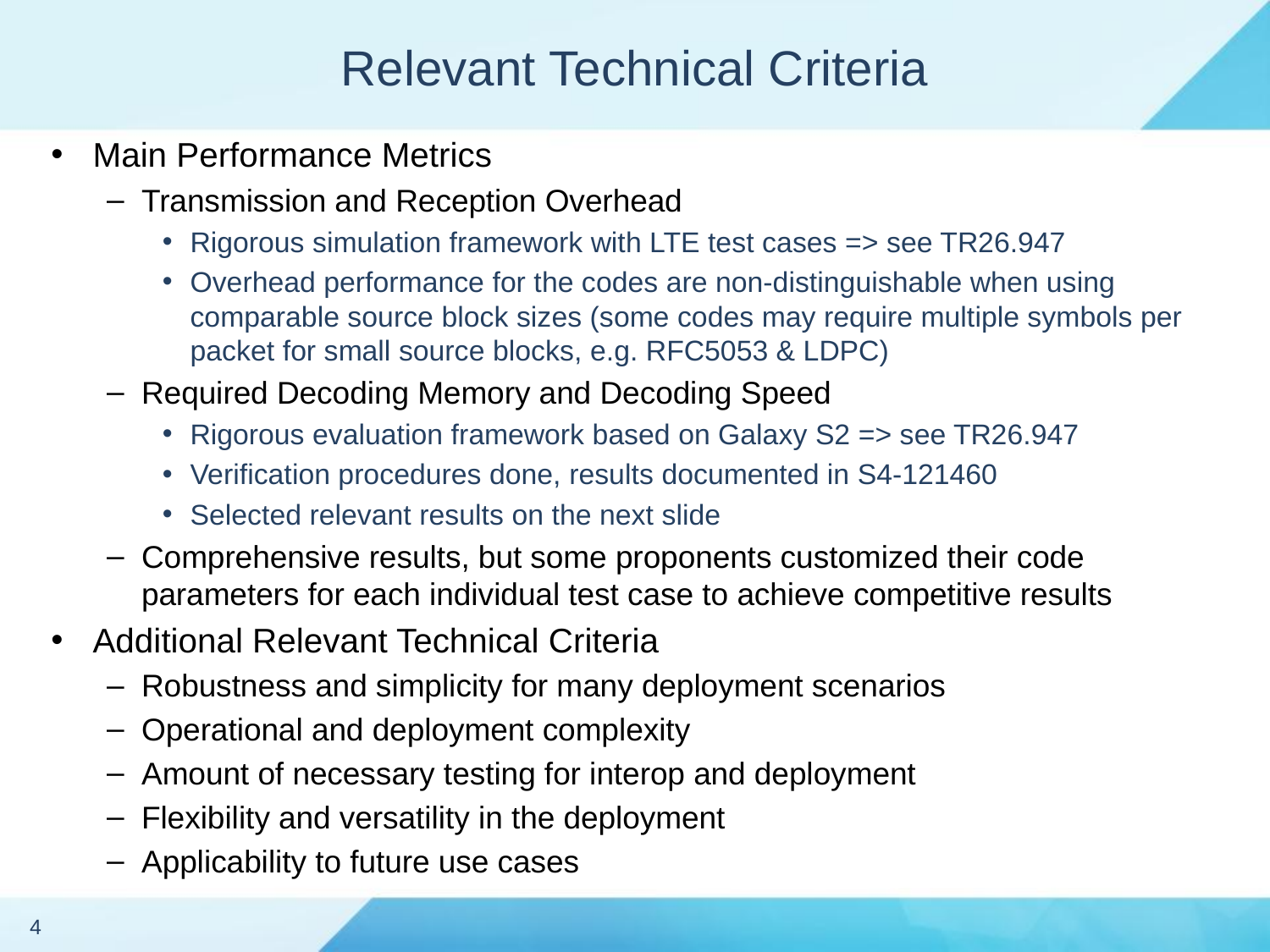

# Relevant Technical Criteria
Main Performance Metrics
Transmission and Reception Overhead
Rigorous simulation framework with LTE test cases => see TR26.947
Overhead performance for the codes are non-distinguishable when using comparable source block sizes (some codes may require multiple symbols per packet for small source blocks, e.g. RFC5053 & LDPC)
Required Decoding Memory and Decoding Speed
Rigorous evaluation framework based on Galaxy S2 => see TR26.947
Verification procedures done, results documented in S4-121460
Selected relevant results on the next slide
Comprehensive results, but some proponents customized their code parameters for each individual test case to achieve competitive results
Additional Relevant Technical Criteria
Robustness and simplicity for many deployment scenarios
Operational and deployment complexity
Amount of necessary testing for interop and deployment
Flexibility and versatility in the deployment
Applicability to future use cases
4